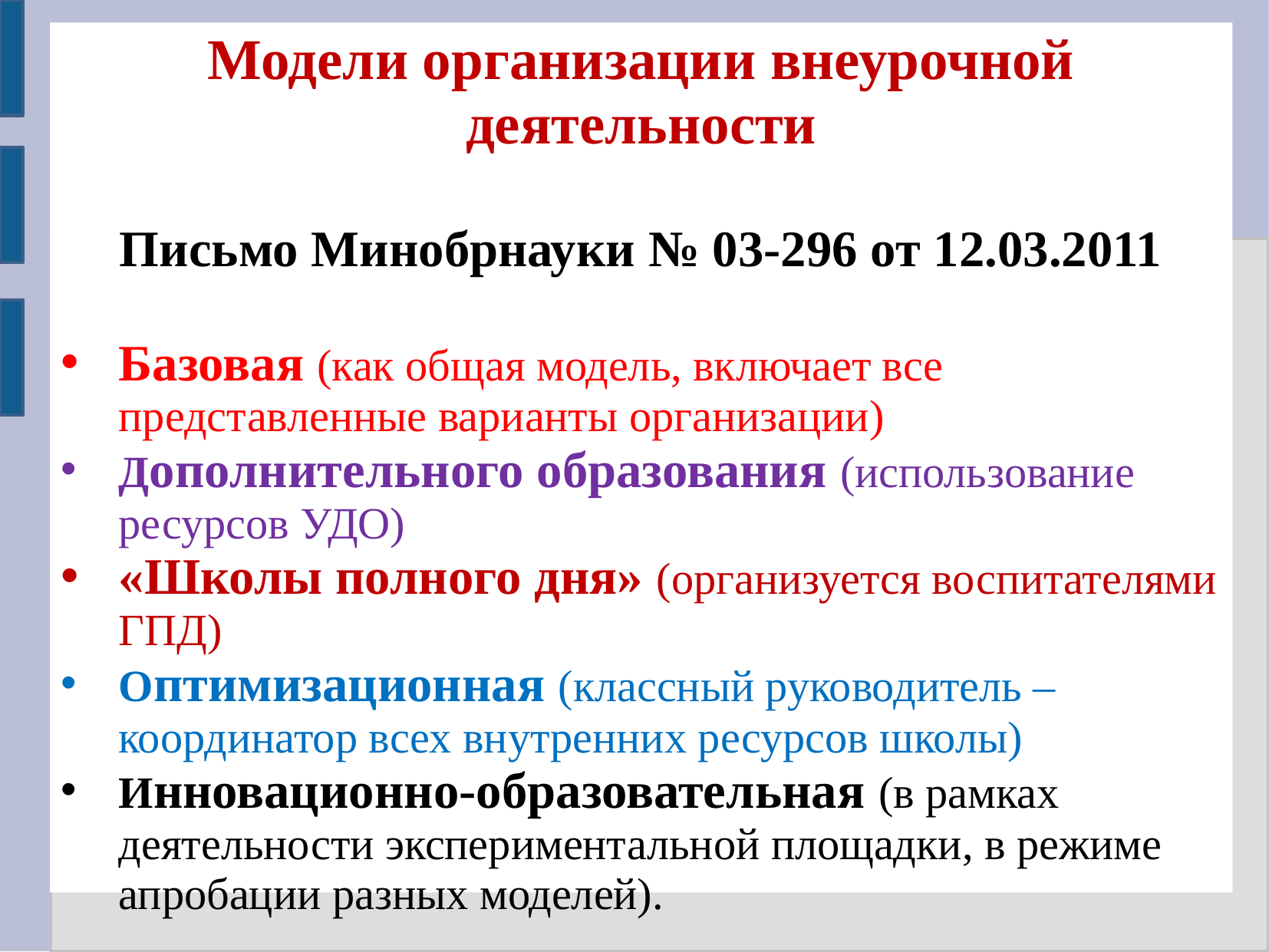

Модели организации внеурочной деятельности

Письмо Минобрнауки № 03-296 от 12.03.2011

Базовая (как общая модель, включает все  представленные варианты организации)
Дополнительного образования (использование ресурсов УДО)
«Школы полного дня» (организуется воспитателями ГПД)
Оптимизационная (классный руководитель – координатор всех внутренних ресурсов школы)
Инновационно-образовательная (в рамках деятельности экспериментальной площадки, в режиме апробации разных моделей).